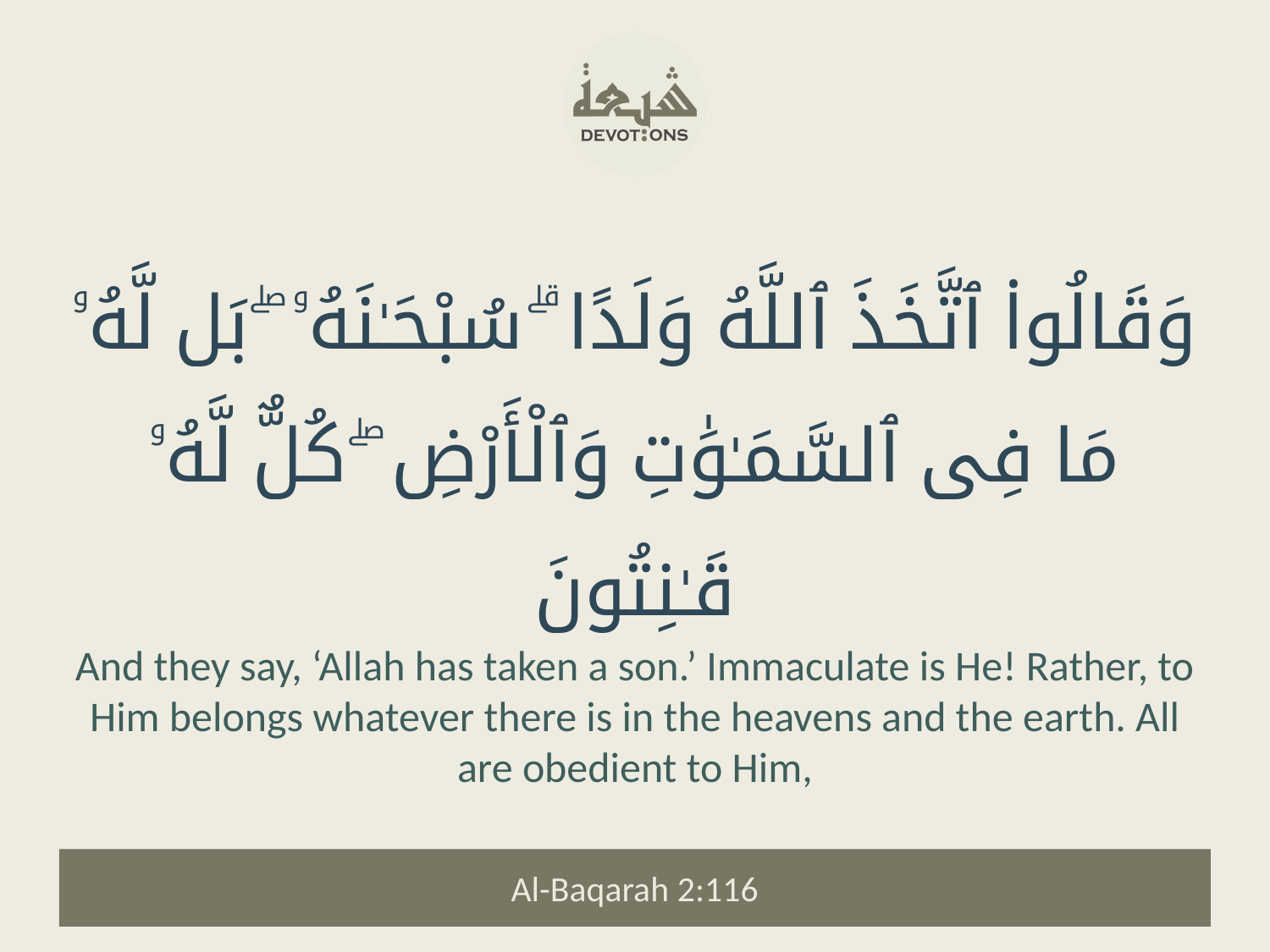

وَقَالُوا۟ ٱتَّخَذَ ٱللَّهُ وَلَدًا ۗ سُبْحَـٰنَهُۥ ۖ بَل لَّهُۥ مَا فِى ٱلسَّمَـٰوَٰتِ وَٱلْأَرْضِ ۖ كُلٌّ لَّهُۥ قَـٰنِتُونَ
And they say, ‘Allah has taken a son.’ Immaculate is He! Rather, to Him belongs whatever there is in the heavens and the earth. All are obedient to Him,
Al-Baqarah 2:116